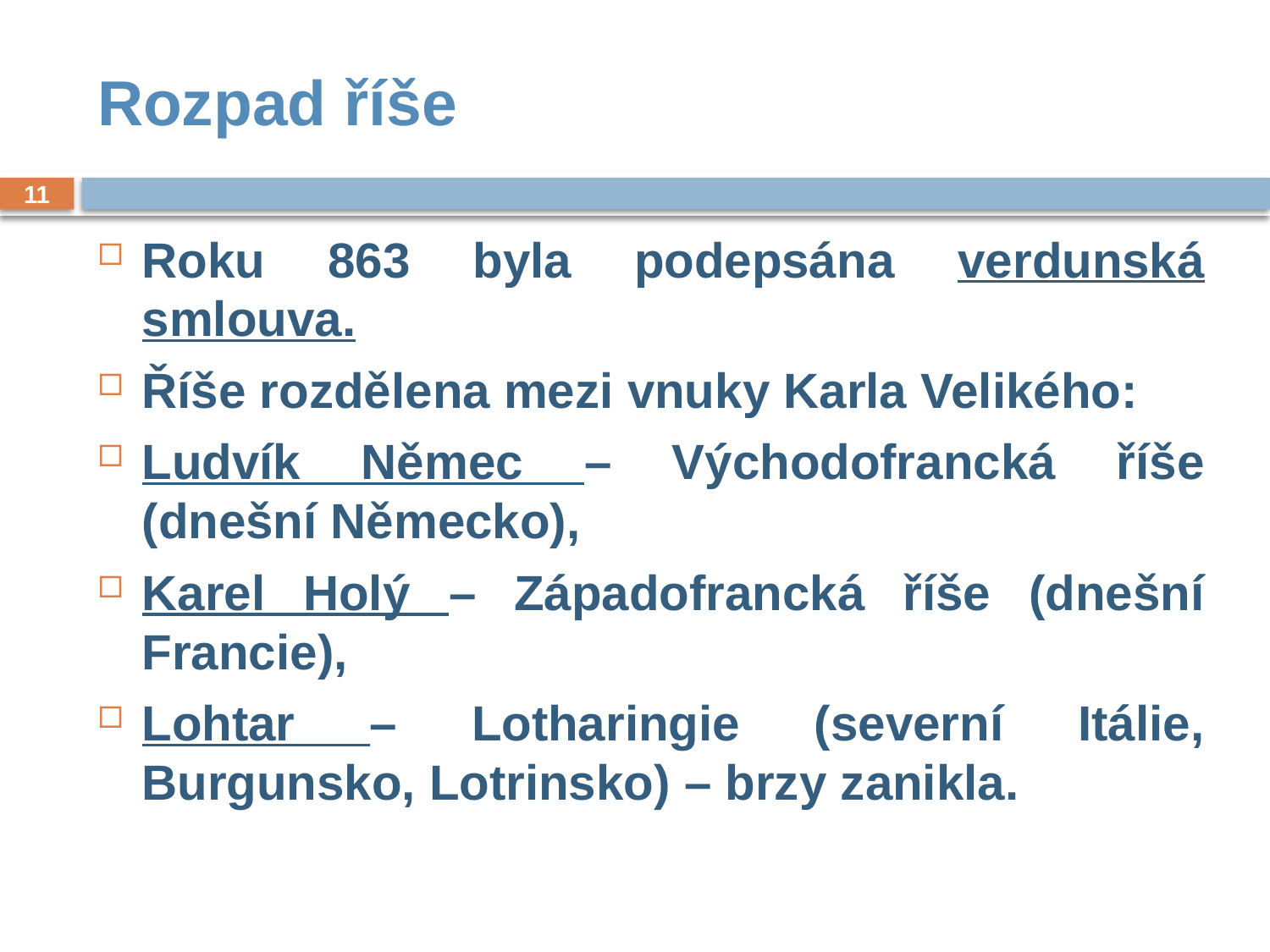

# Rozpad říše
11
Roku 863 byla podepsána verdunská smlouva.
Říše rozdělena mezi vnuky Karla Velikého:
Ludvík Němec – Východofrancká říše (dnešní Německo),
Karel Holý – Západofrancká říše (dnešní Francie),
Lohtar – Lotharingie (severní Itálie, Burgunsko, Lotrinsko) – brzy zanikla.